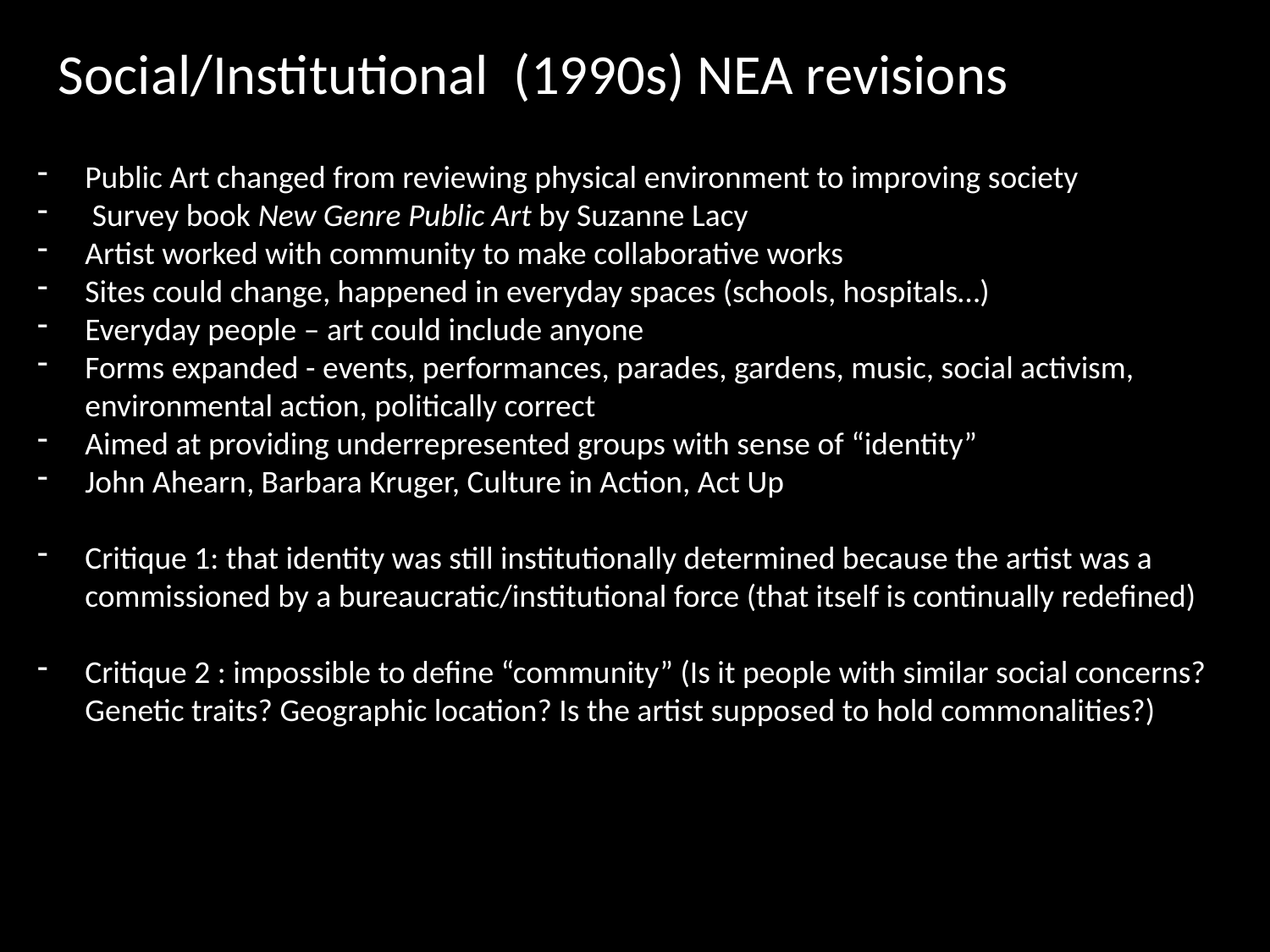

Social/Institutional  (1990s) NEA revisions
Public Art changed from reviewing physical environment to improving society
 Survey book New Genre Public Art by Suzanne Lacy
Artist worked with community to make collaborative works
Sites could change, happened in everyday spaces (schools, hospitals…)
Everyday people – art could include anyone
Forms expanded - events, performances, parades, gardens, music, social activism, environmental action, politically correct
Aimed at providing underrepresented groups with sense of “identity”
John Ahearn, Barbara Kruger, Culture in Action, Act Up

Critique 1: that identity was still institutionally determined because the artist was a commissioned by a bureaucratic/institutional force (that itself is continually redefined)

Critique 2 : impossible to define “community” (Is it people with similar social concerns? Genetic traits? Geographic location? Is the artist supposed to hold commonalities?)